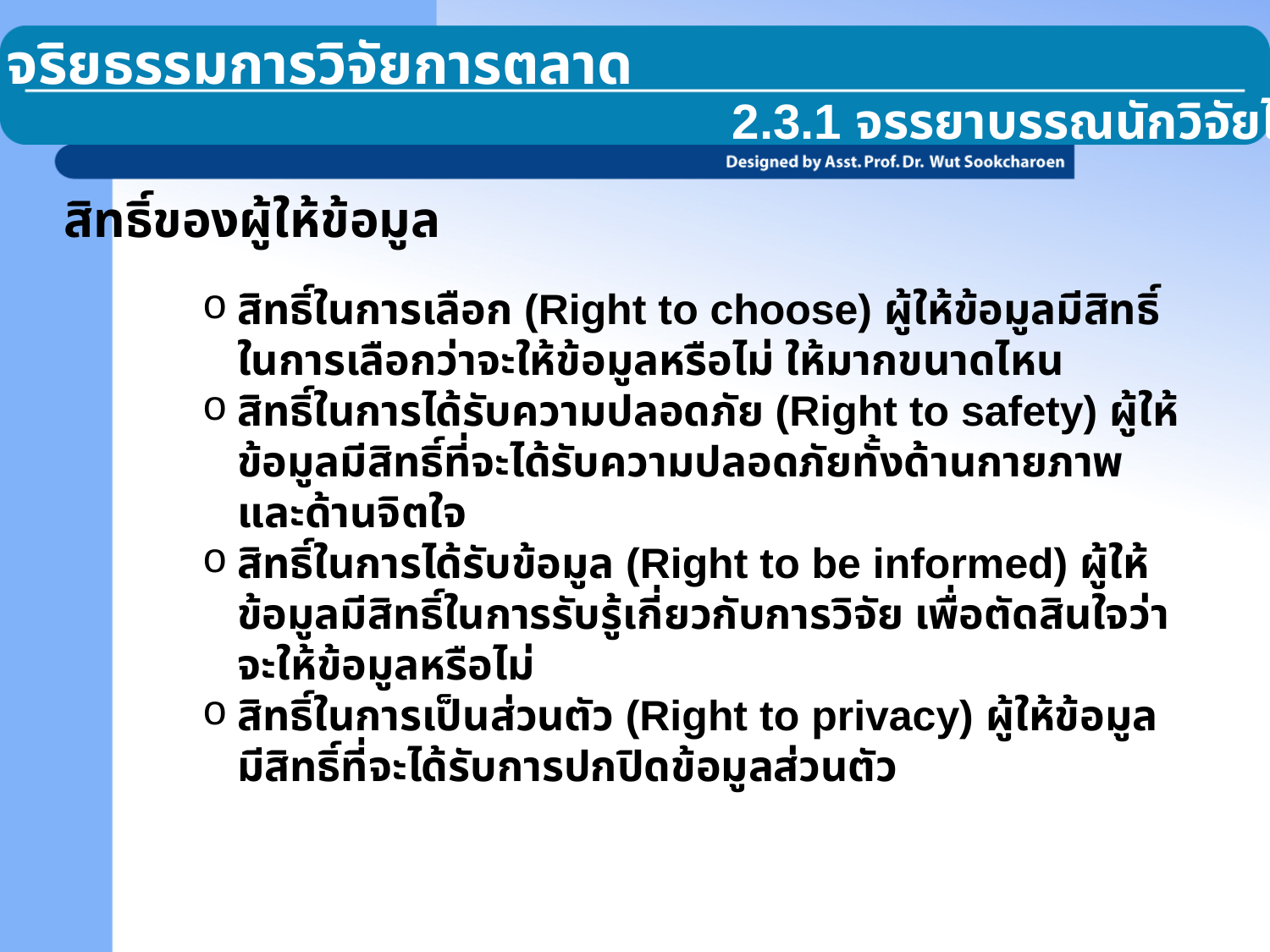

2.3 จริยธรรมการวิจัยการตลาด
2.3.1 จรรยาบรรณนักวิจัยไทย
สิทธิ์ของผู้ให้ข้อมูล
สิทธิ์ในการเลือก (Right to choose) ผู้ให้ข้อมูลมีสิทธิ์ในการเลือกว่าจะให้ข้อมูลหรือไม่ ให้มากขนาดไหน
สิทธิ์ในการได้รับความปลอดภัย (Right to safety) ผู้ให้ข้อมูลมีสิทธิ์ที่จะได้รับความปลอดภัยทั้งด้านกายภาพและด้านจิตใจ
สิทธิ์ในการได้รับข้อมูล (Right to be informed) ผู้ให้ข้อมูลมีสิทธิ์ในการรับรู้เกี่ยวกับการวิจัย เพื่อตัดสินใจว่าจะให้ข้อมูลหรือไม่
สิทธิ์ในการเป็นส่วนตัว (Right to privacy) ผู้ให้ข้อมูลมีสิทธิ์ที่จะได้รับการปกปิดข้อมูลส่วนตัว